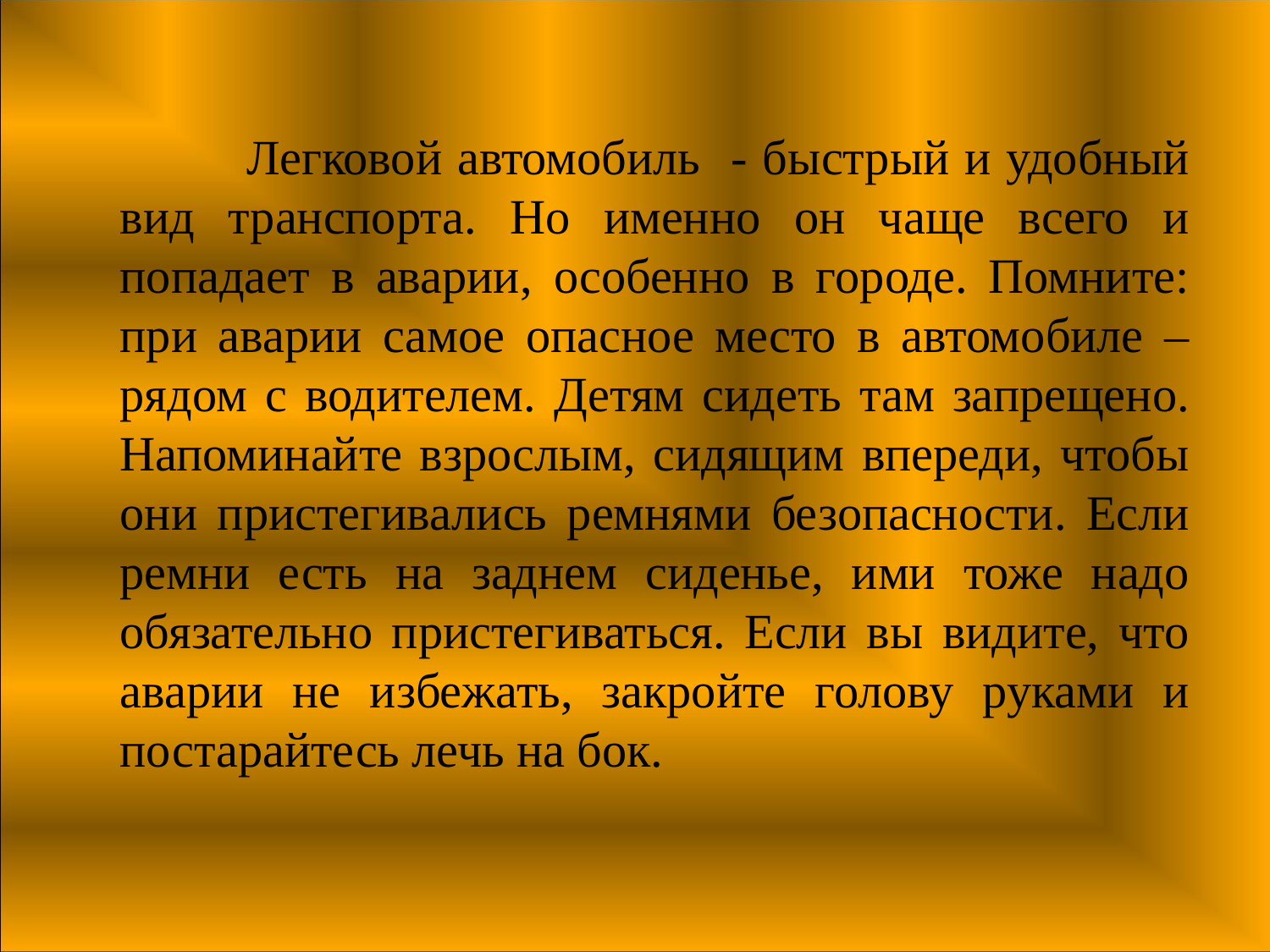

Легковой автомобиль  - быстрый и удобный вид транспорта. Но именно он чаще всего и попадает в аварии, особенно в городе. Помните: при аварии самое опасное место в автомобиле – рядом с водителем. Детям сидеть там запрещено. Напоминайте взрослым, сидящим впереди, чтобы они пристегивались ремнями безопасности. Если ремни есть на заднем сиденье, ими тоже надо обязательно пристегиваться. Если вы видите, что аварии не избежать, закройте голову руками и постарайтесь лечь на бок.